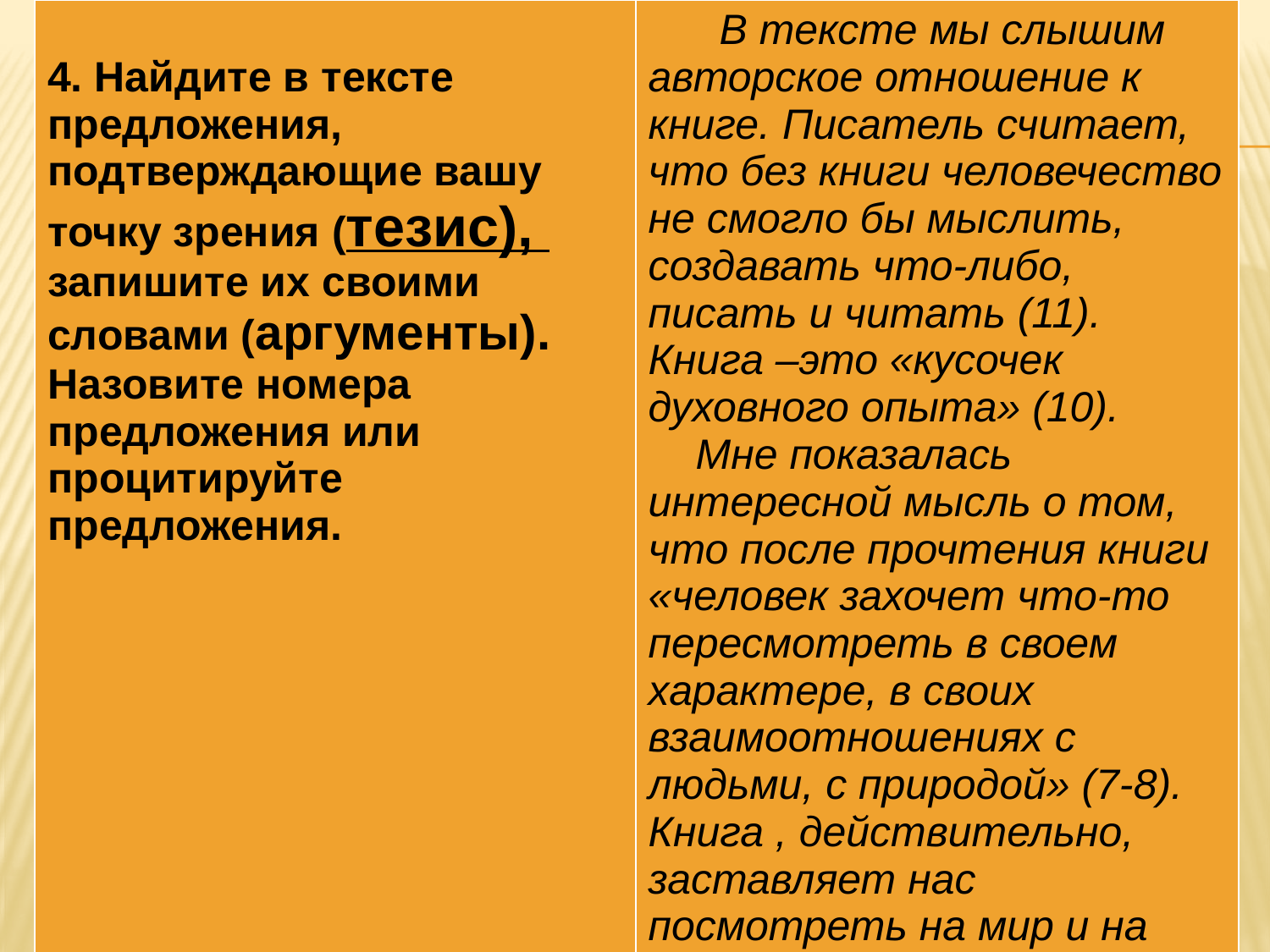

| 4. Найдите в тексте предложения, подтверждающие вашу точку зрения (тезис), запишите их своими словами (аргументы). Назовите номера предложения или процитируйте предложения. | В тексте мы слышим авторское отношение к книге. Писатель считает, что без книги человечество не смогло бы мыслить, создавать что-либо, писать и читать (11). Книга –это «кусочек духовного опыта» (10). Мне показалась интересной мысль о том, что после прочтения книги «человек захочет что-то пересмотреть в своем характере, в своих взаимоотношениях с людьми, с природой» (7-8). Книга , действительно, заставляет нас посмотреть на мир и на себя другими глазами… |
| --- | --- |